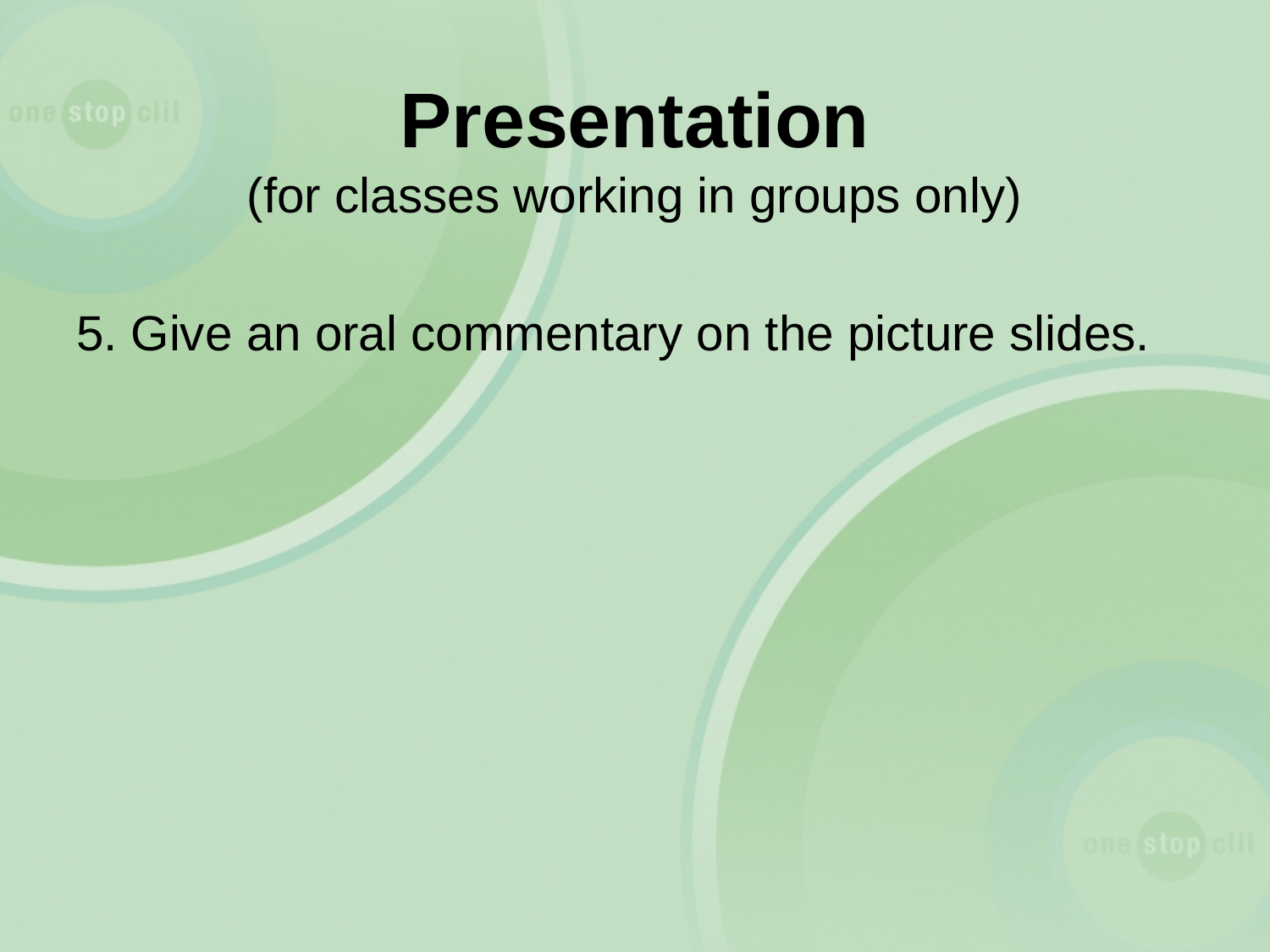

# Presentation (for classes working in groups only)

5. Give an oral commentary on the picture slides.